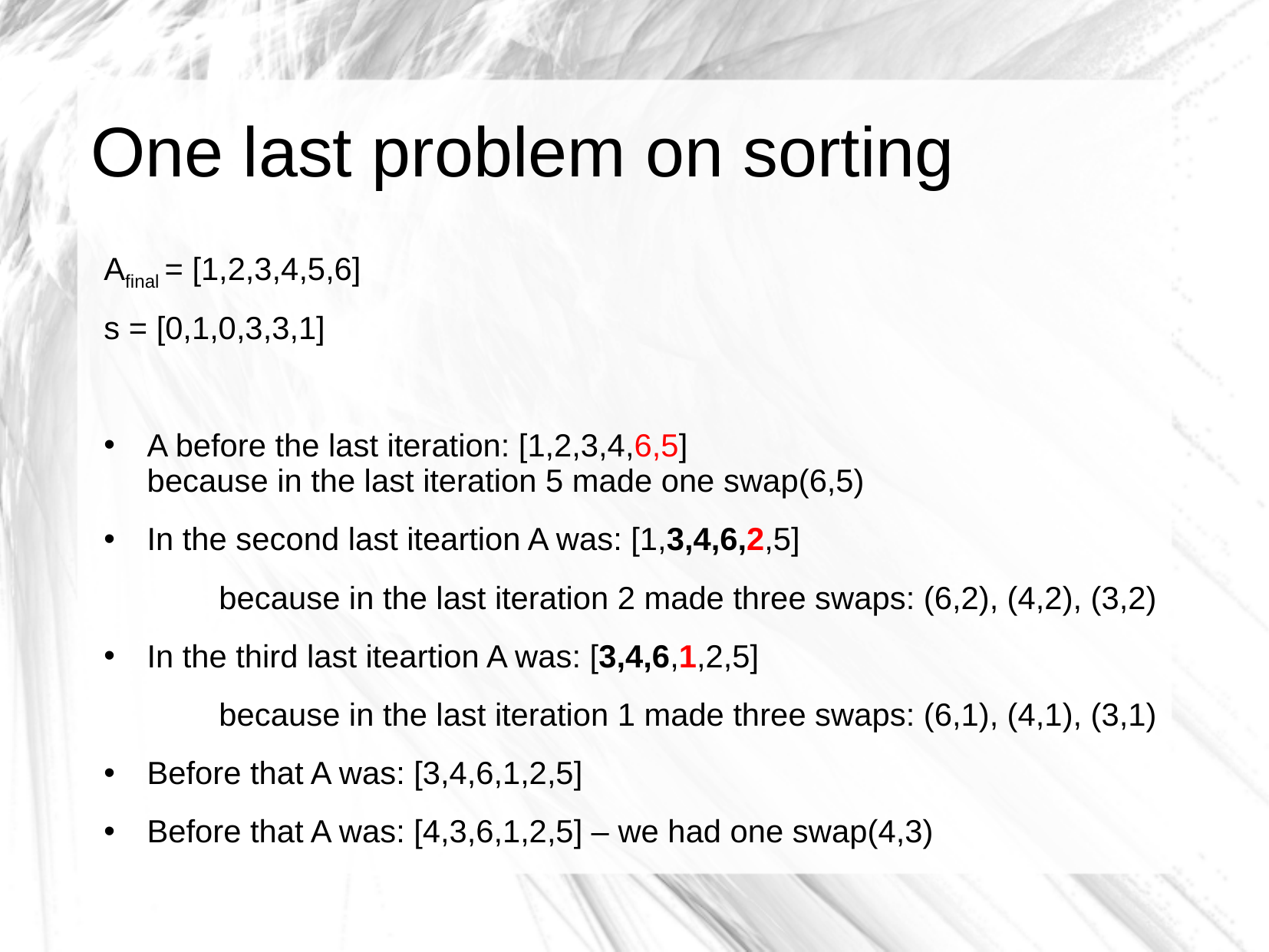

# One last problem on sorting
Afinal = [1,2,3,4,5,6]
s = [0,1,0,3,3,1]

A before the last iteration: [1,2,3,4,6,5]
because in the last iteration 5 made one swap(6,5)
In the second last iteartion A was: [1,3,4,6,2,5]
	because in the last iteration 2 made three swaps: (6,2), (4,2), (3,2)
In the third last iteartion A was: [3,4,6,1,2,5]
	because in the last iteration 1 made three swaps: (6,1), (4,1), (3,1)
Before that A was: [3,4,6,1,2,5]
Before that A was: [4,3,6,1,2,5] – we had one swap(4,3)